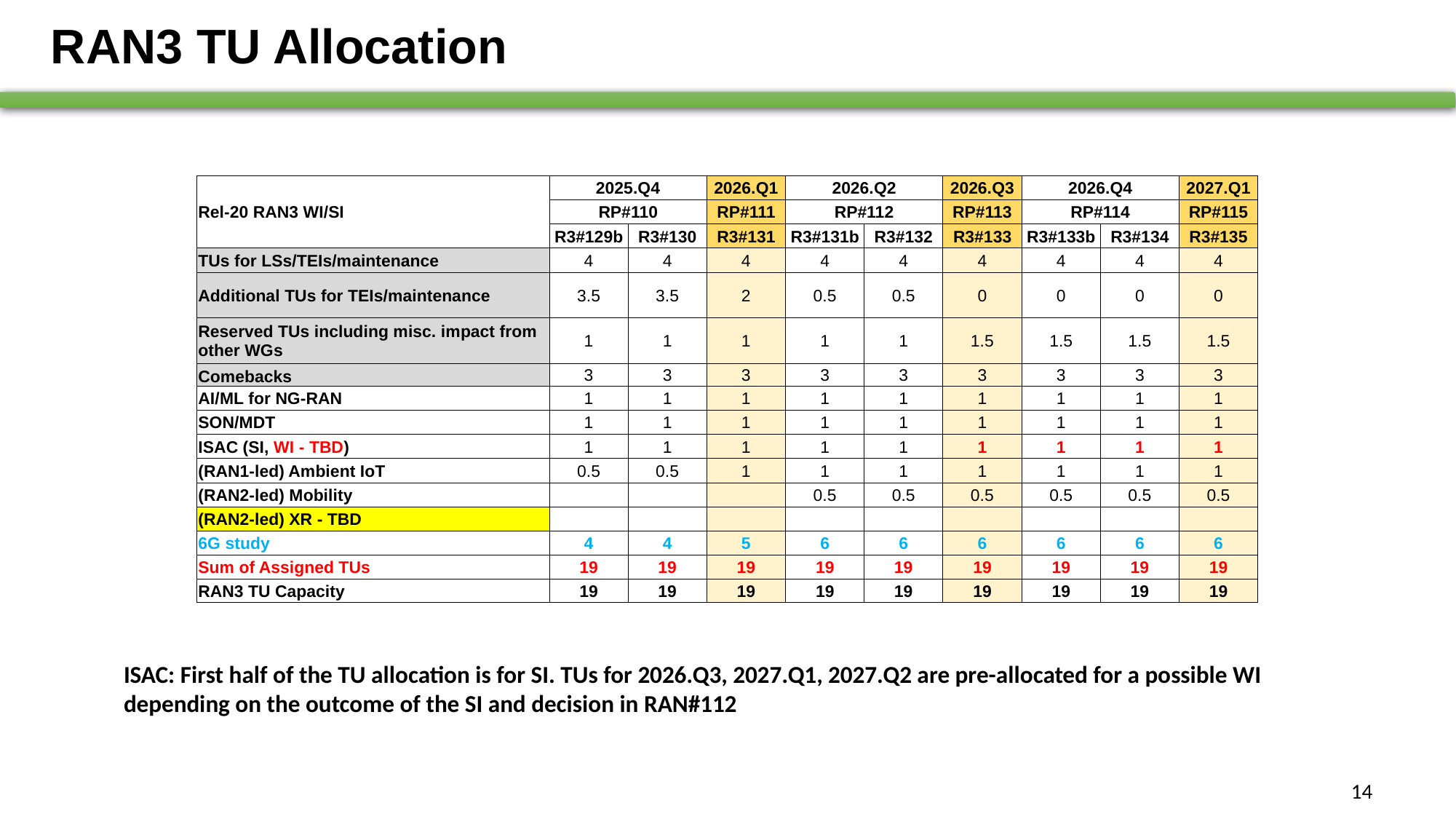

# RAN3 TU Allocation
| Rel-20 RAN3 WI/SI | 2025.Q4 |  | 2026.Q1 | 2026.Q2 |  | 2026.Q3 | 2026.Q4 |  | 2027.Q1 |
| --- | --- | --- | --- | --- | --- | --- | --- | --- | --- |
|  | RP#110 |  | RP#111 | RP#112 |  | RP#113 | RP#114 |  | RP#115 |
|  | R3#129b | R3#130 | R3#131 | R3#131b | R3#132 | R3#133 | R3#133b | R3#134 | R3#135 |
| TUs for LSs/TEIs/maintenance | 4 | 4 | 4 | 4 | 4 | 4 | 4 | 4 | 4 |
| Additional TUs for TEIs/maintenance | 3.5 | 3.5 | 2 | 0.5 | 0.5 | 0 | 0 | 0 | 0 |
| Reserved TUs including misc. impact from other WGs | 1 | 1 | 1 | 1 | 1 | 1.5 | 1.5 | 1.5 | 1.5 |
| Comebacks | 3 | 3 | 3 | 3 | 3 | 3 | 3 | 3 | 3 |
| AI/ML for NG-RAN | 1 | 1 | 1 | 1 | 1 | 1 | 1 | 1 | 1 |
| SON/MDT | 1 | 1 | 1 | 1 | 1 | 1 | 1 | 1 | 1 |
| ISAC (SI, WI - TBD) | 1 | 1 | 1 | 1 | 1 | 1 | 1 | 1 | 1 |
| (RAN1-led) Ambient IoT | 0.5 | 0.5 | 1 | 1 | 1 | 1 | 1 | 1 | 1 |
| (RAN2-led) Mobility |  |  |  | 0.5 | 0.5 | 0.5 | 0.5 | 0.5 | 0.5 |
| (RAN2-led) XR - TBD |  |  |  |  |  |  |  |  |  |
| 6G study | 4 | 4 | 5 | 6 | 6 | 6 | 6 | 6 | 6 |
| Sum of Assigned TUs | 19 | 19 | 19 | 19 | 19 | 19 | 19 | 19 | 19 |
| RAN3 TU Capacity | 19 | 19 | 19 | 19 | 19 | 19 | 19 | 19 | 19 |
ISAC: First half of the TU allocation is for SI. TUs for 2026.Q3, 2027.Q1, 2027.Q2 are pre-allocated for a possible WI depending on the outcome of the SI and decision in RAN#112